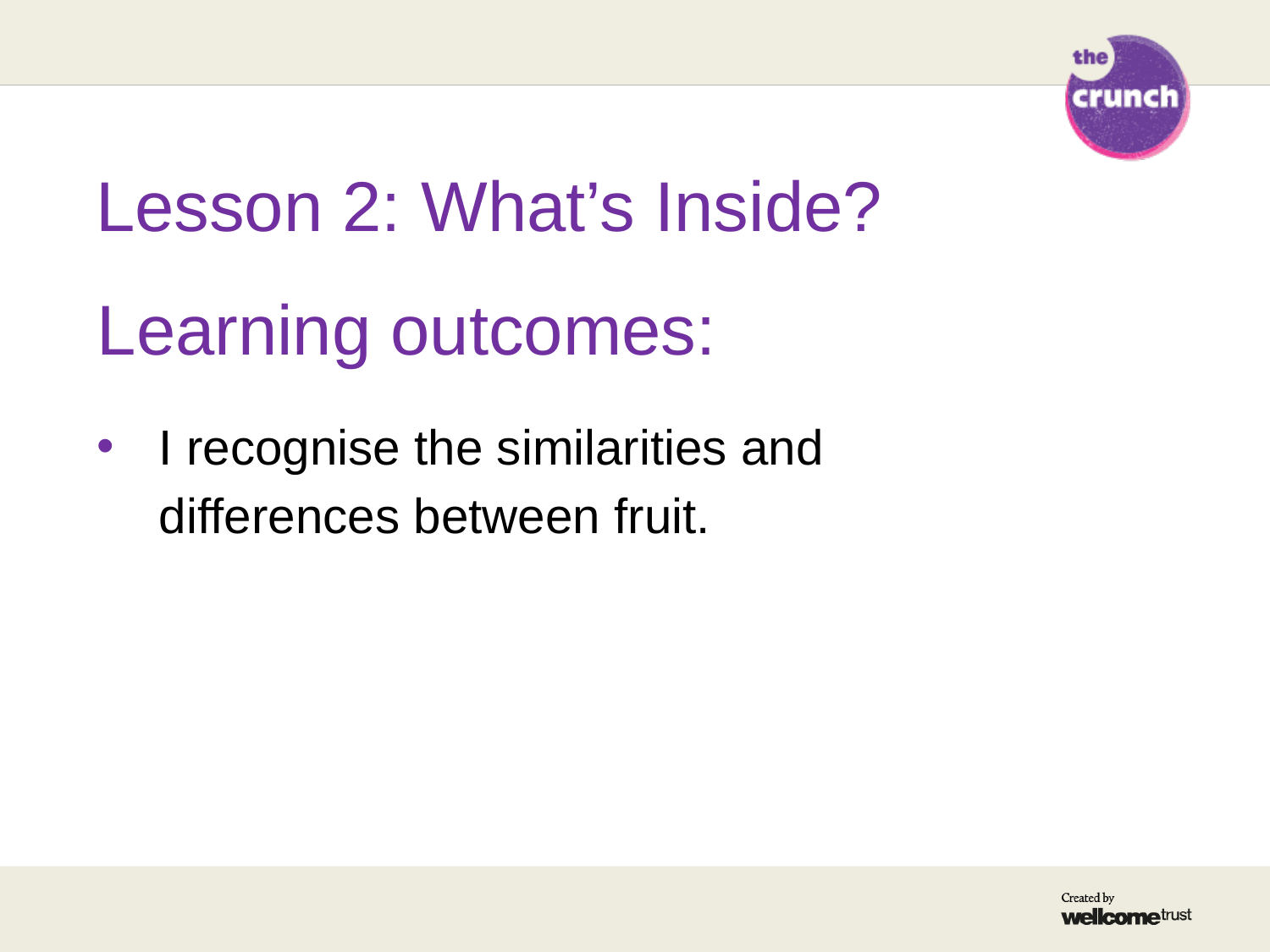

# Lesson 2: What’s Inside?
Learning outcomes:

I recognise the similarities and differences between fruit.